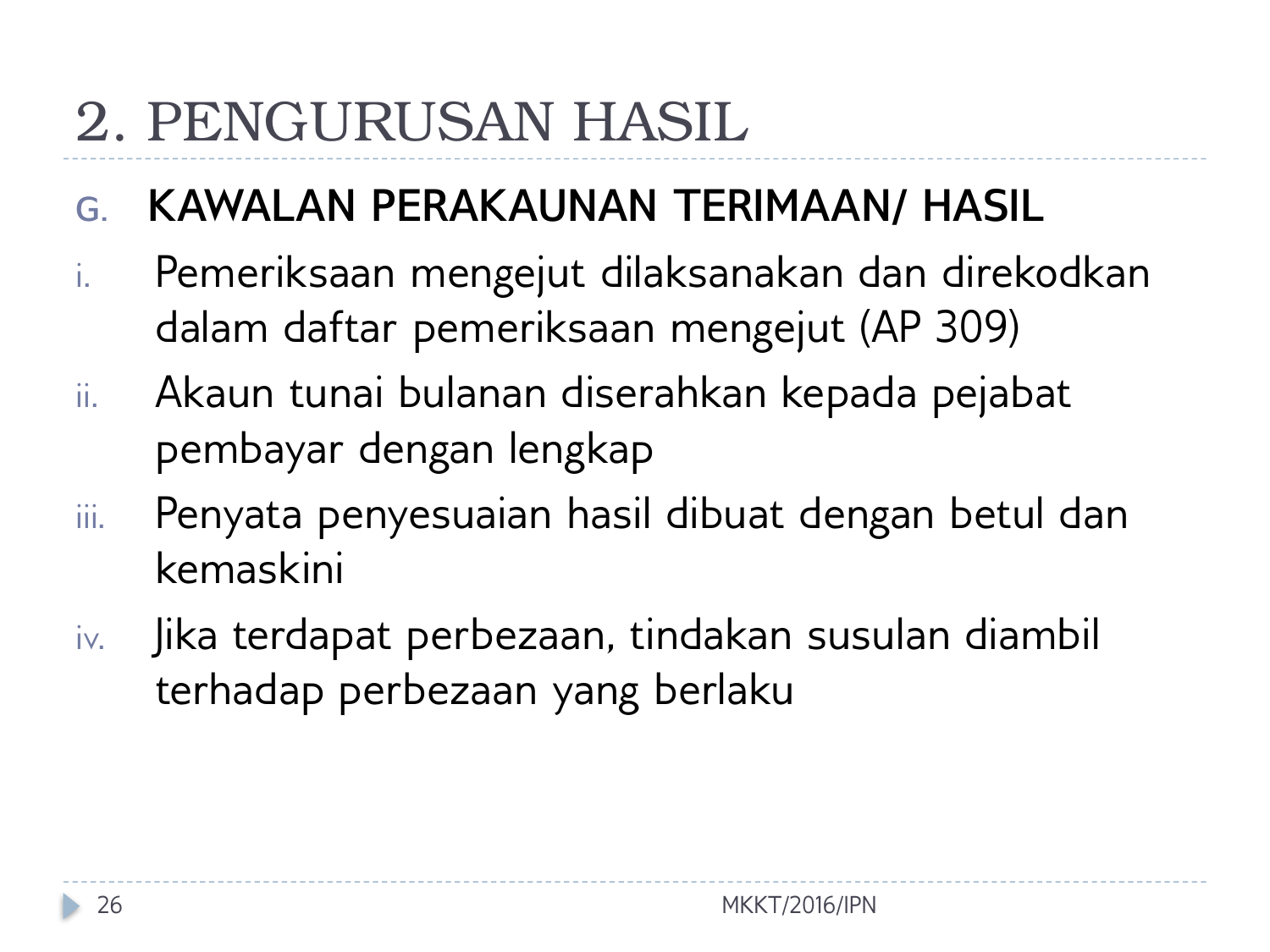

# 2. PENGURUSAN HASIL
KAWALAN PERAKAUNAN TERIMAAN/ HASIL
Pemeriksaan mengejut dilaksanakan dan direkodkan dalam daftar pemeriksaan mengejut (AP 309)
Akaun tunai bulanan diserahkan kepada pejabat pembayar dengan lengkap
Penyata penyesuaian hasil dibuat dengan betul dan kemaskini
Jika terdapat perbezaan, tindakan susulan diambil terhadap perbezaan yang berlaku
26
MKKT/2016/IPN